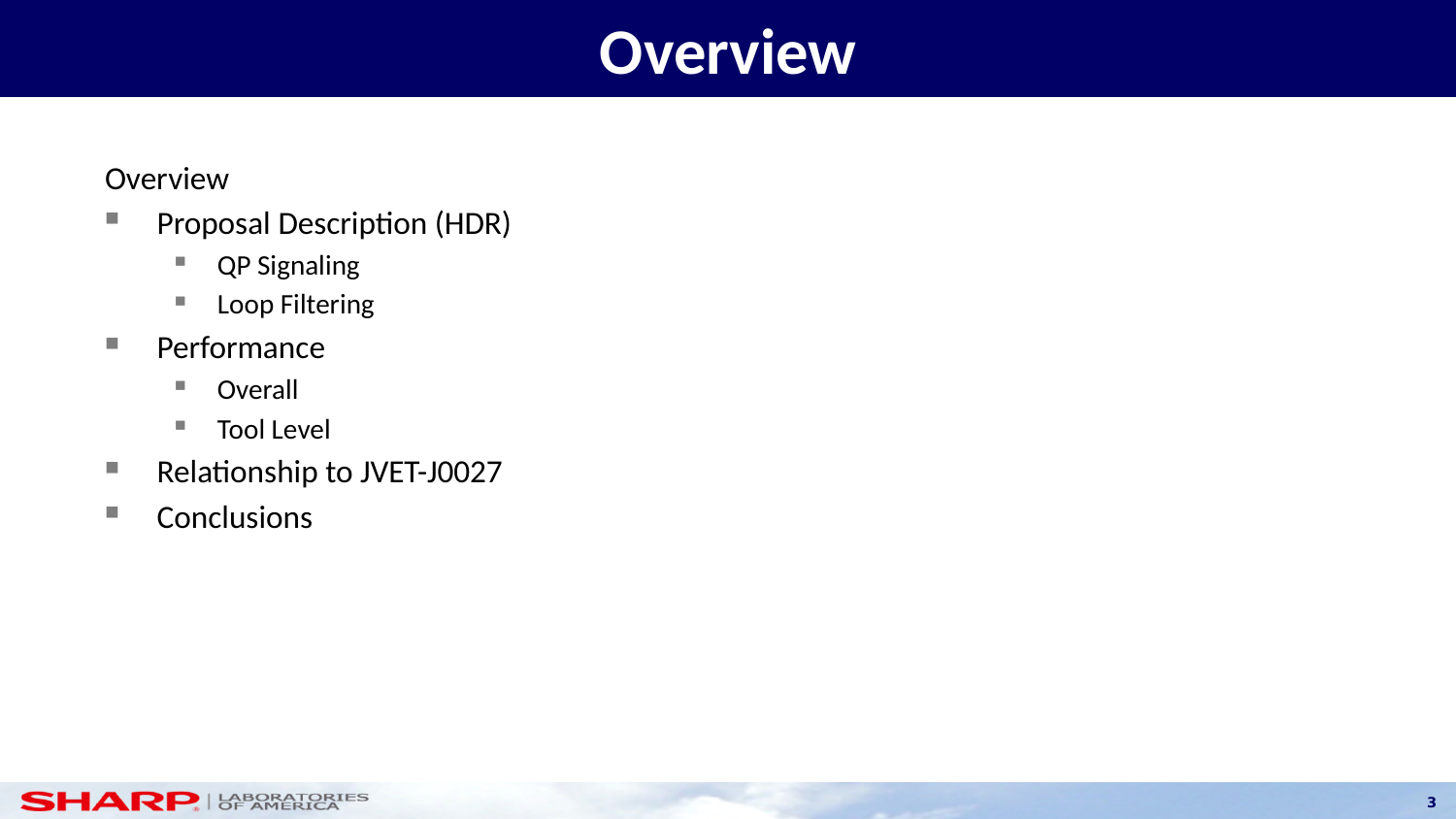

# Overview
Overview
Proposal Description (HDR)
QP Signaling
Loop Filtering
Performance
Overall
Tool Level
Relationship to JVET-J0027
Conclusions